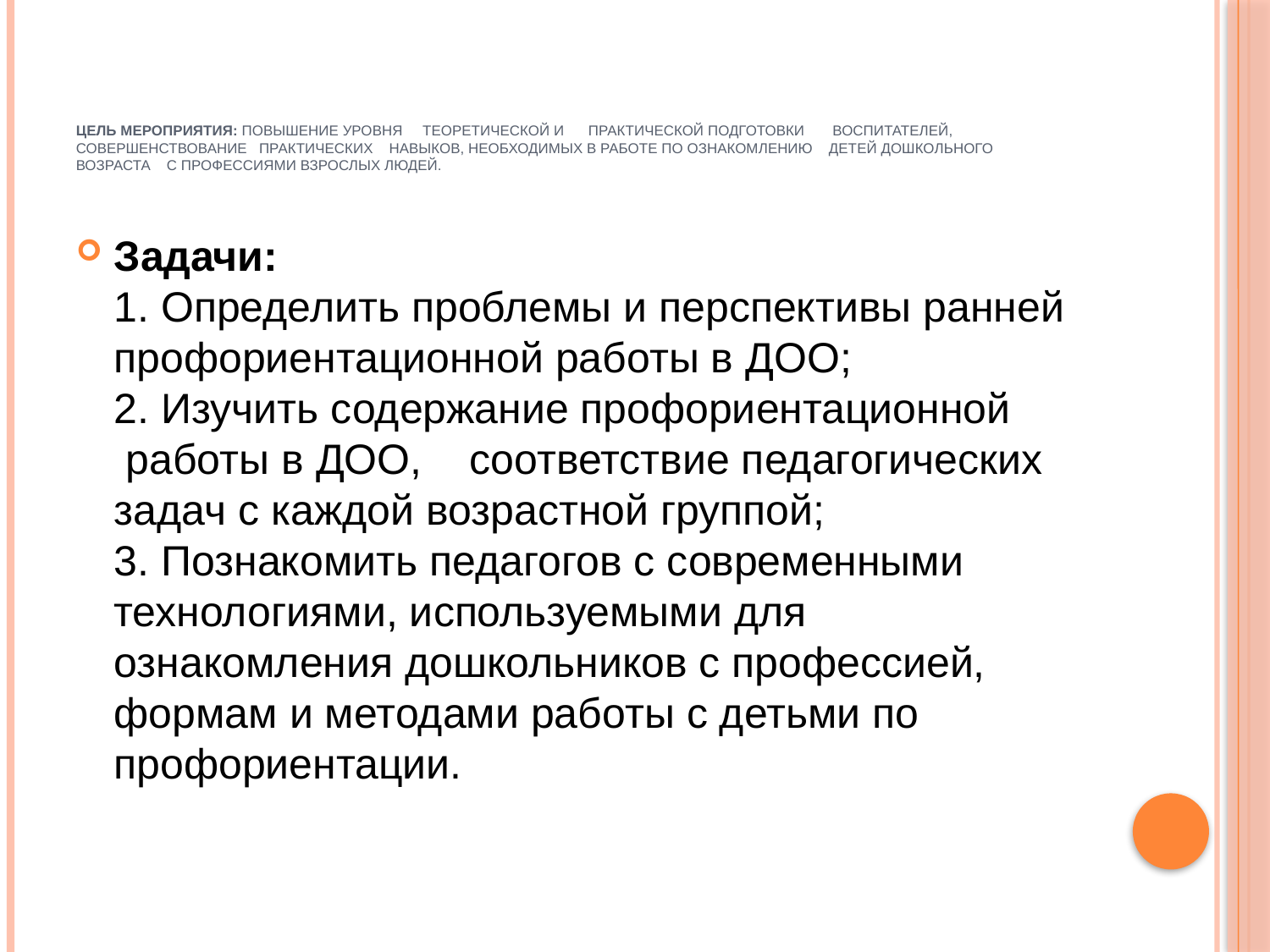

# Цель мероприятия: повышение уровня     теоретической и      практической подготовки       воспитателей,   совершенствование   практических    навыков, необходимых в работе по ознакомлению    детей дошкольного     возраста    с профессиями взрослых людей.
Задачи:
1. Определить проблемы и перспективы ранней профориентационной работы в ДОО;
2. Изучить содержание профориентационной    работы в ДОО,    соответствие педагогических задач с каждой возрастной группой;
3. Познакомить педагогов с современными технологиями, используемыми для ознакомления дошкольников с профессией, формам и методами работы с детьми по профориентации.